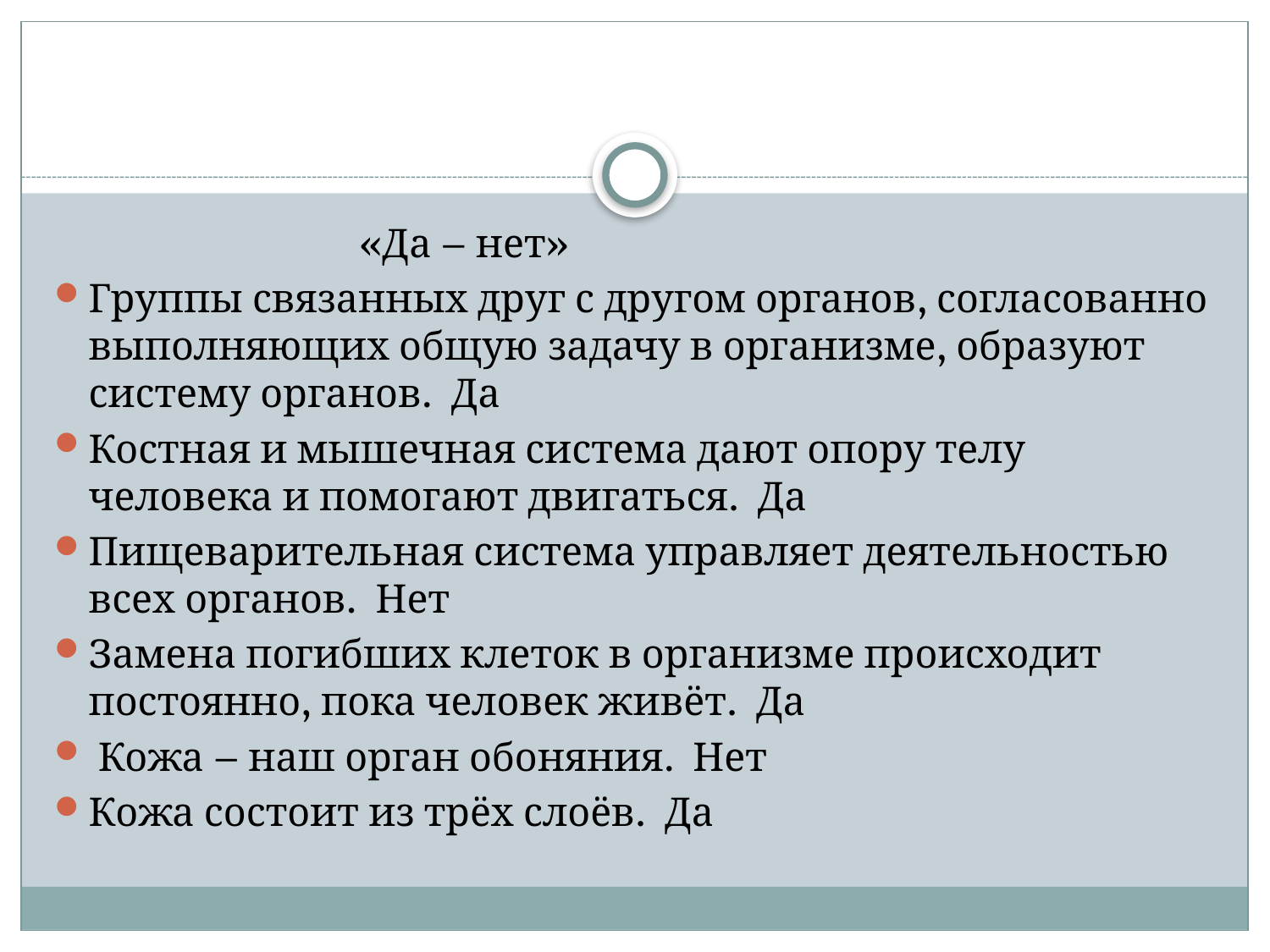

#
                                «Да – нет»
Группы связанных друг с другом органов, согласованно выполняющих общую задачу в организме, образуют систему органов.  Да
Костная и мышечная система дают опору телу человека и помогают двигаться.  Да
Пищеварительная система управляет деятельностью всех органов.  Нет
Замена погибших клеток в организме происходит постоянно, пока человек живёт.  Да
 Кожа – наш орган обоняния.  Нет
Кожа состоит из трёх слоёв.  Да